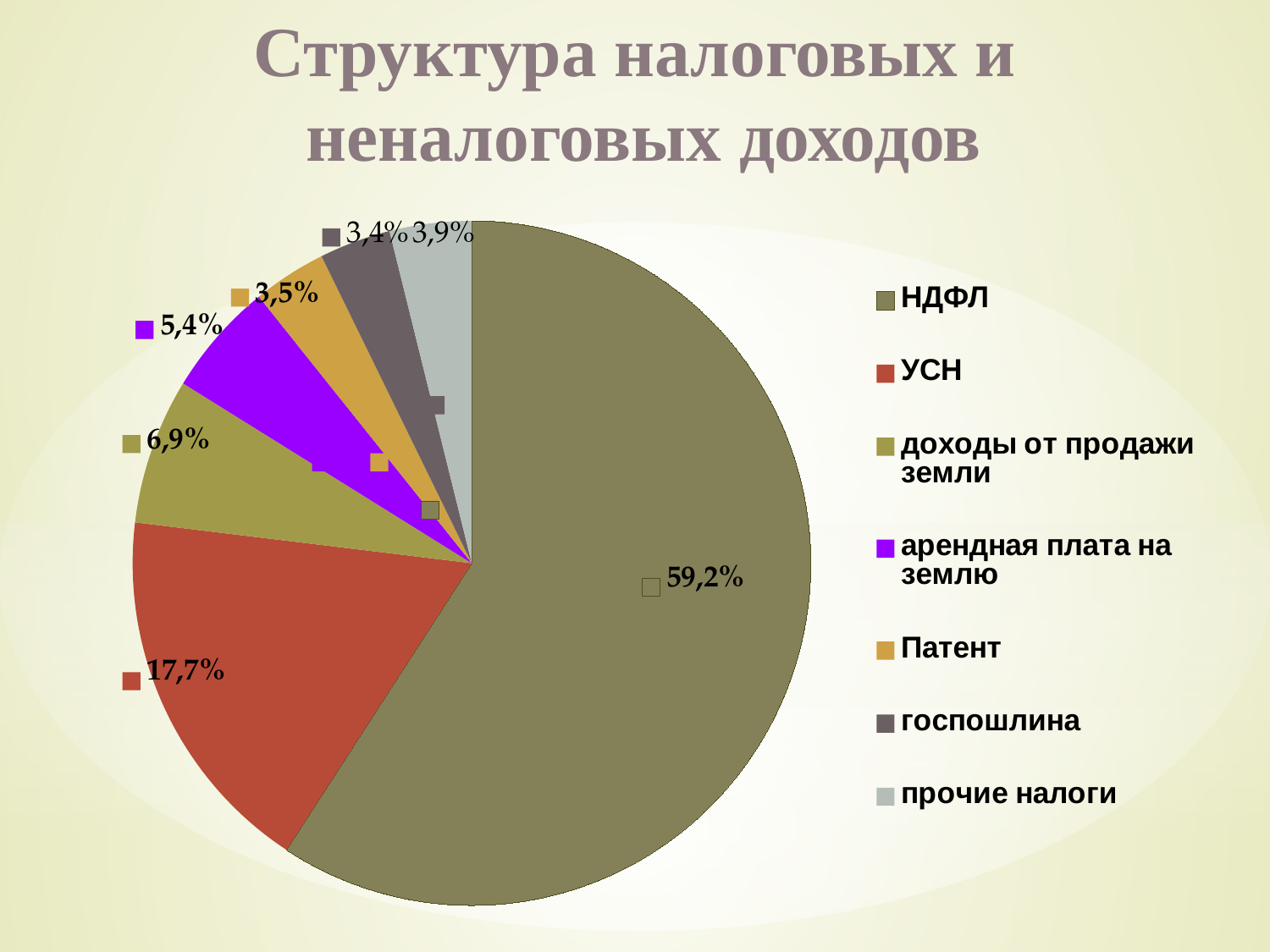

# Структура налоговых и неналоговых доходов

### Chart

| Category | Столбец1 |
|---|---|
| НДФЛ | 59.2 |
| УСН | 17.7 |
| доходы от продажи земли | 6.9 |
| арендная плата на землю | 5.4 |
| Патент | 3.5 |
| госпошлина | 3.4 |
| прочие налоги | 3.9 |